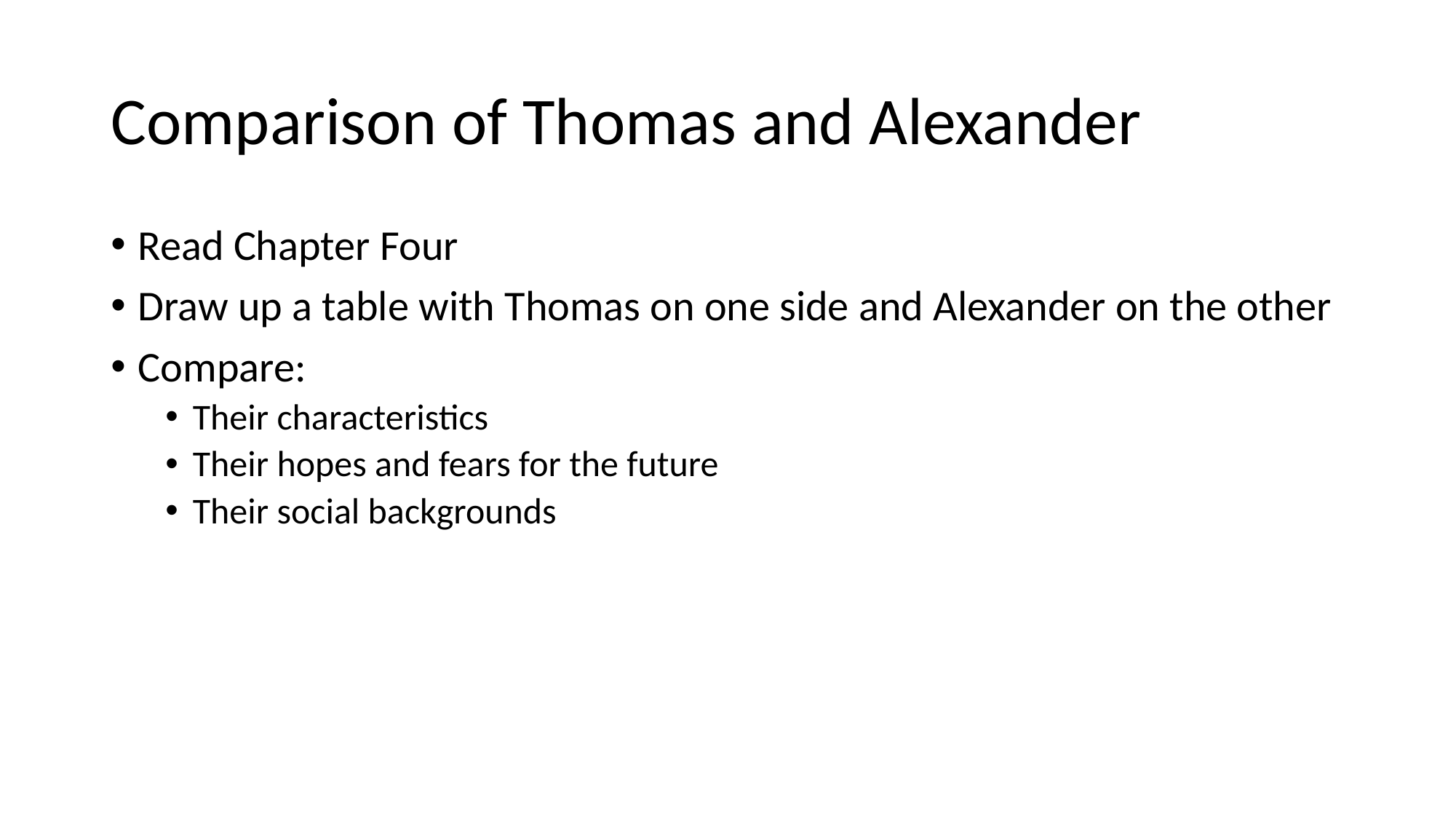

# Comparison of Thomas and Alexander
Read Chapter Four
Draw up a table with Thomas on one side and Alexander on the other
Compare:
Their characteristics
Their hopes and fears for the future
Their social backgrounds